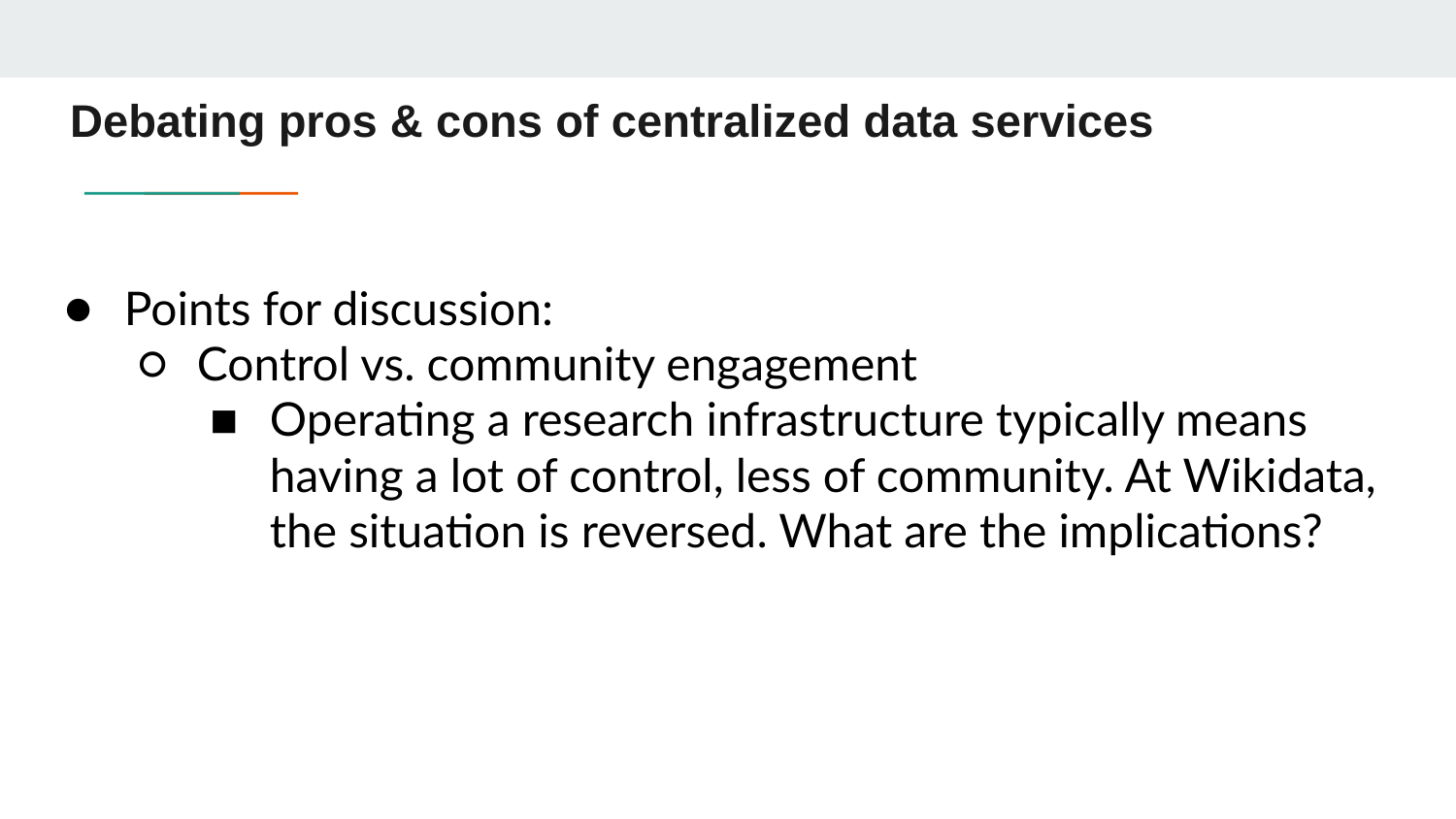

# Debating pros & cons of centralized data services
Points for discussion:
Control vs. community engagement
Operating a research infrastructure typically means having a lot of control, less of community. At Wikidata, the situation is reversed. What are the implications?